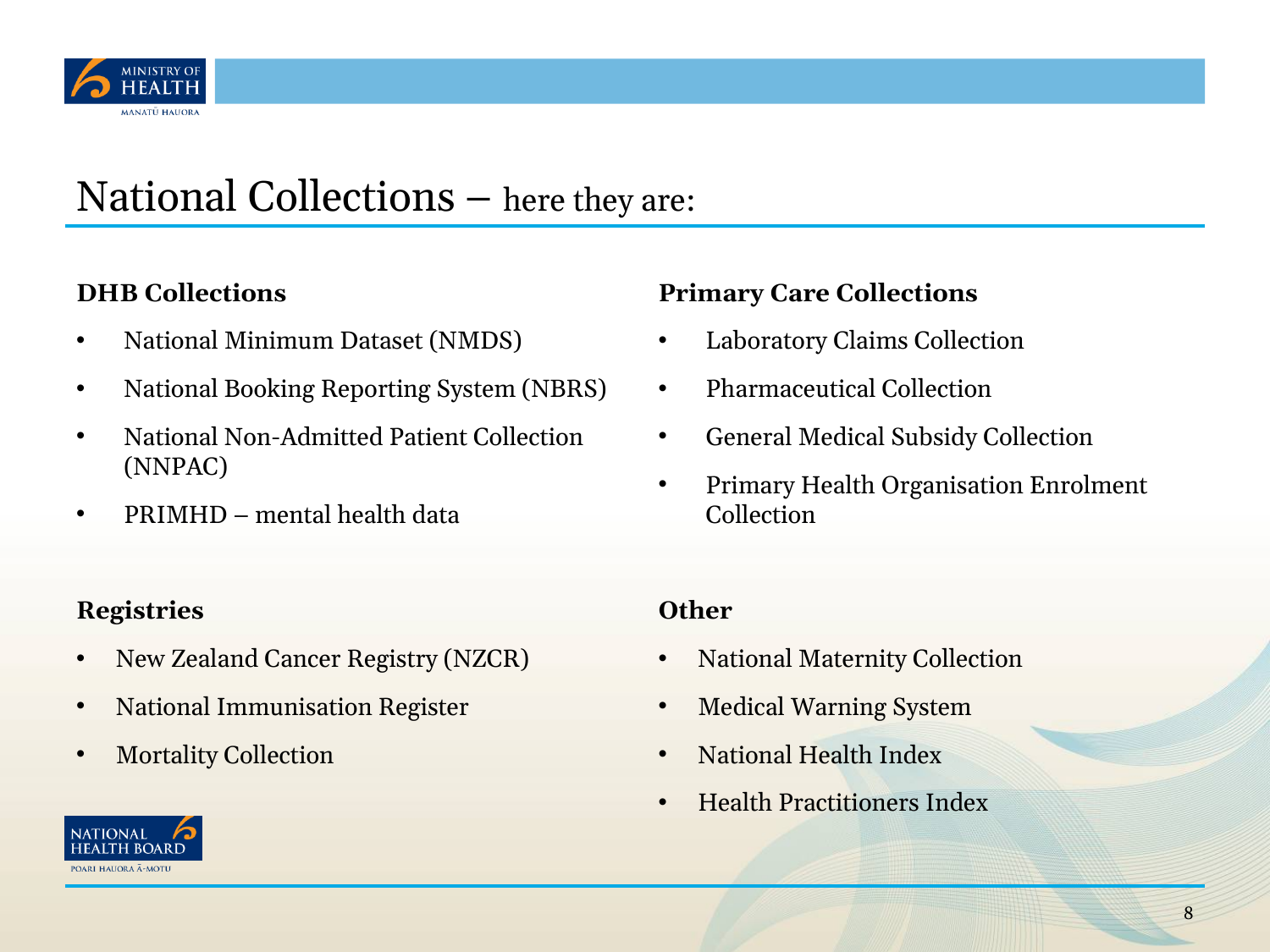

# National Collections – here they are:

Primary Care Collections
Laboratory Claims Collection
Pharmaceutical Collection
General Medical Subsidy Collection
Primary Health Organisation Enrolment Collection

Other
National Maternity Collection
Medical Warning System
National Health Index
Health Practitioners Index

DHB Collections
National Minimum Dataset (NMDS)
National Booking Reporting System (NBRS)
National Non-Admitted Patient Collection (NNPAC)
PRIMHD – mental health data

Registries
New Zealand Cancer Registry (NZCR)
National Immunisation Register
Mortality Collection

8